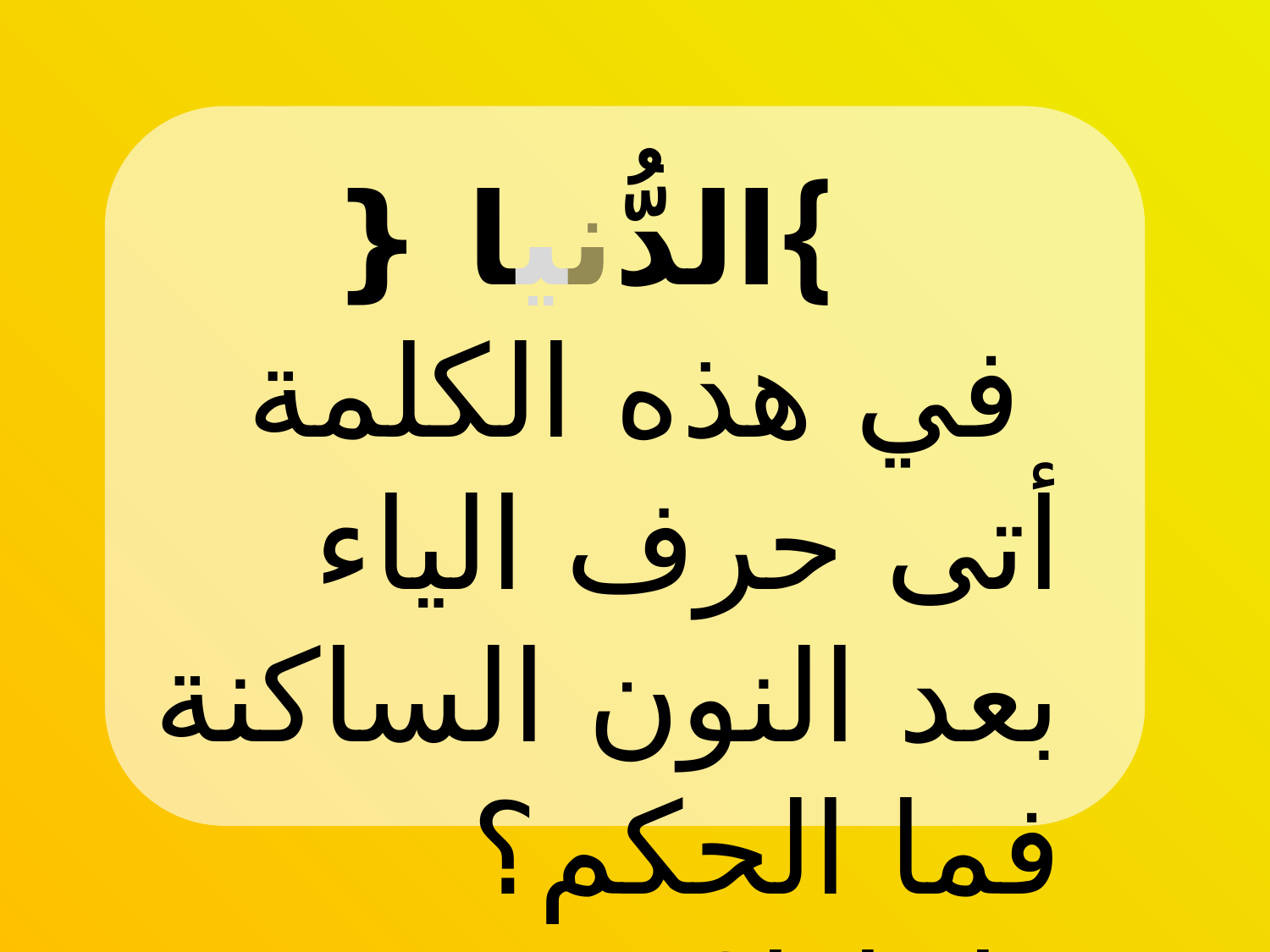

}الدُّنيا {
 في هذه الكلمة أتى حرف الياء بعد النون الساكنة فما الحكم؟ ولماذا؟